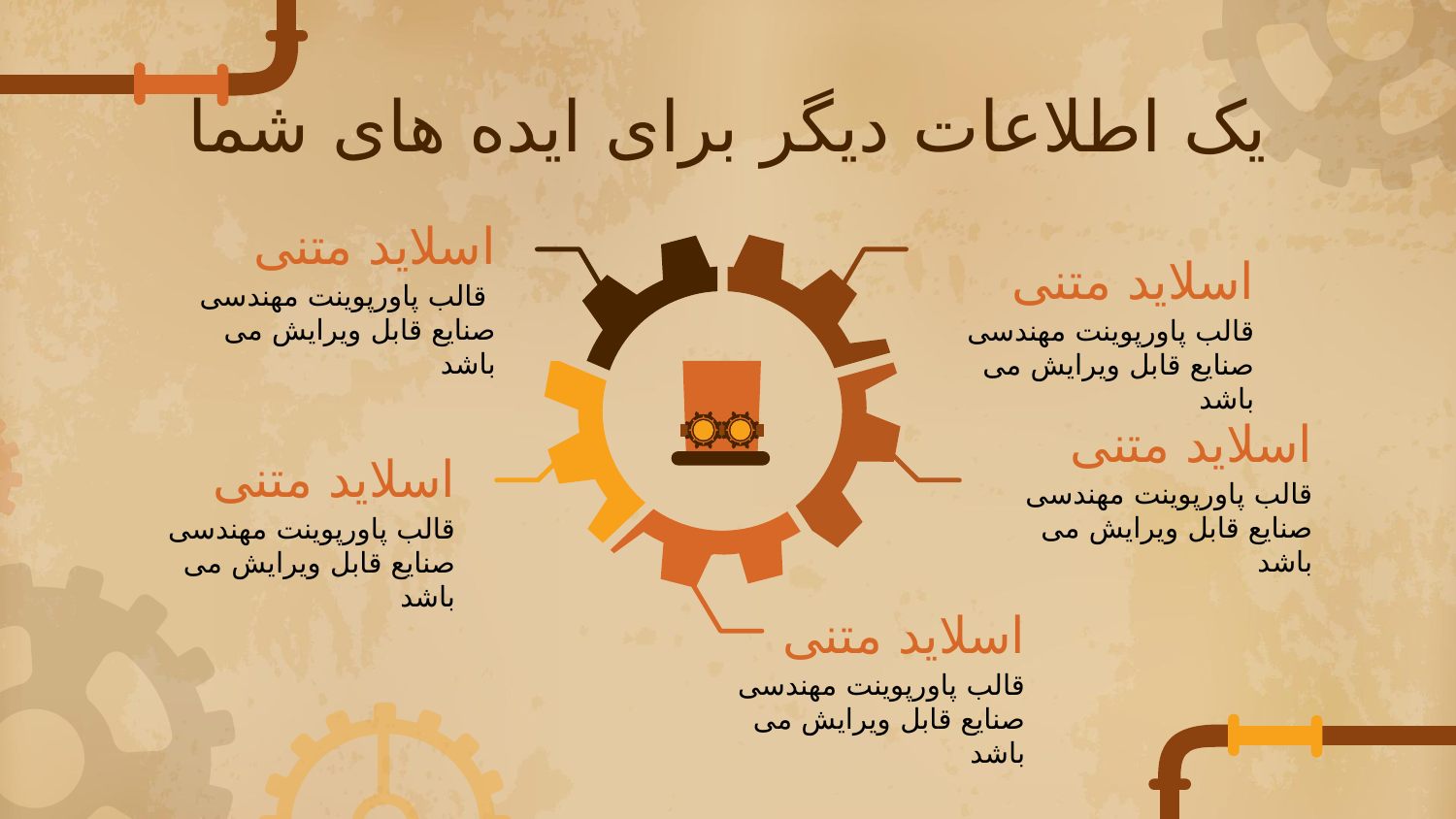

# یک اطلاعات دیگر برای ایده های شما
اسلاید متنی

اسلاید متنی
 قالب پاورپوینت مهندسی صنایع قابل ویرایش می باشد
قالب پاورپوینت مهندسی صنایع قابل ویرایش می باشد

اسلاید متنی
اسلاید متنی

قالب پاورپوینت مهندسی صنایع قابل ویرایش می باشد
قالب پاورپوینت مهندسی صنایع قابل ویرایش می باشد

اسلاید متنی
قالب پاورپوینت مهندسی صنایع قابل ویرایش می باشد